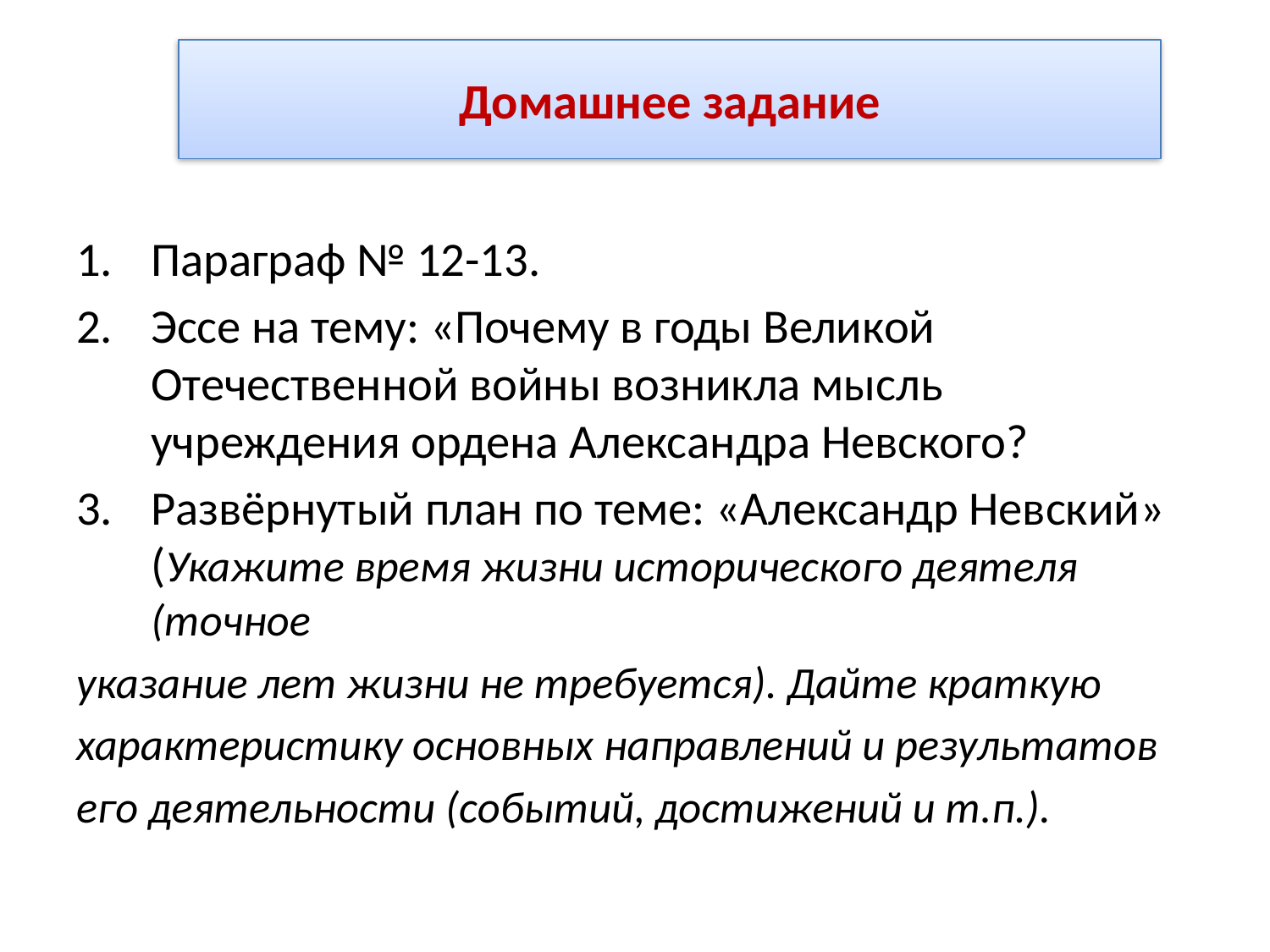

#
Домашнее задание
Параграф № 12-13.
Эссе на тему: «Почему в годы Великой Отечественной войны возникла мысль учреждения ордена Александра Невского?
Развёрнутый план по теме: «Александр Невский» (Укажите время жизни исторического деятеля (точное
указание лет жизни не требуется). Дайте краткую
характеристику основных направлений и результатов
его деятельности (событий, достижений и т.п.).